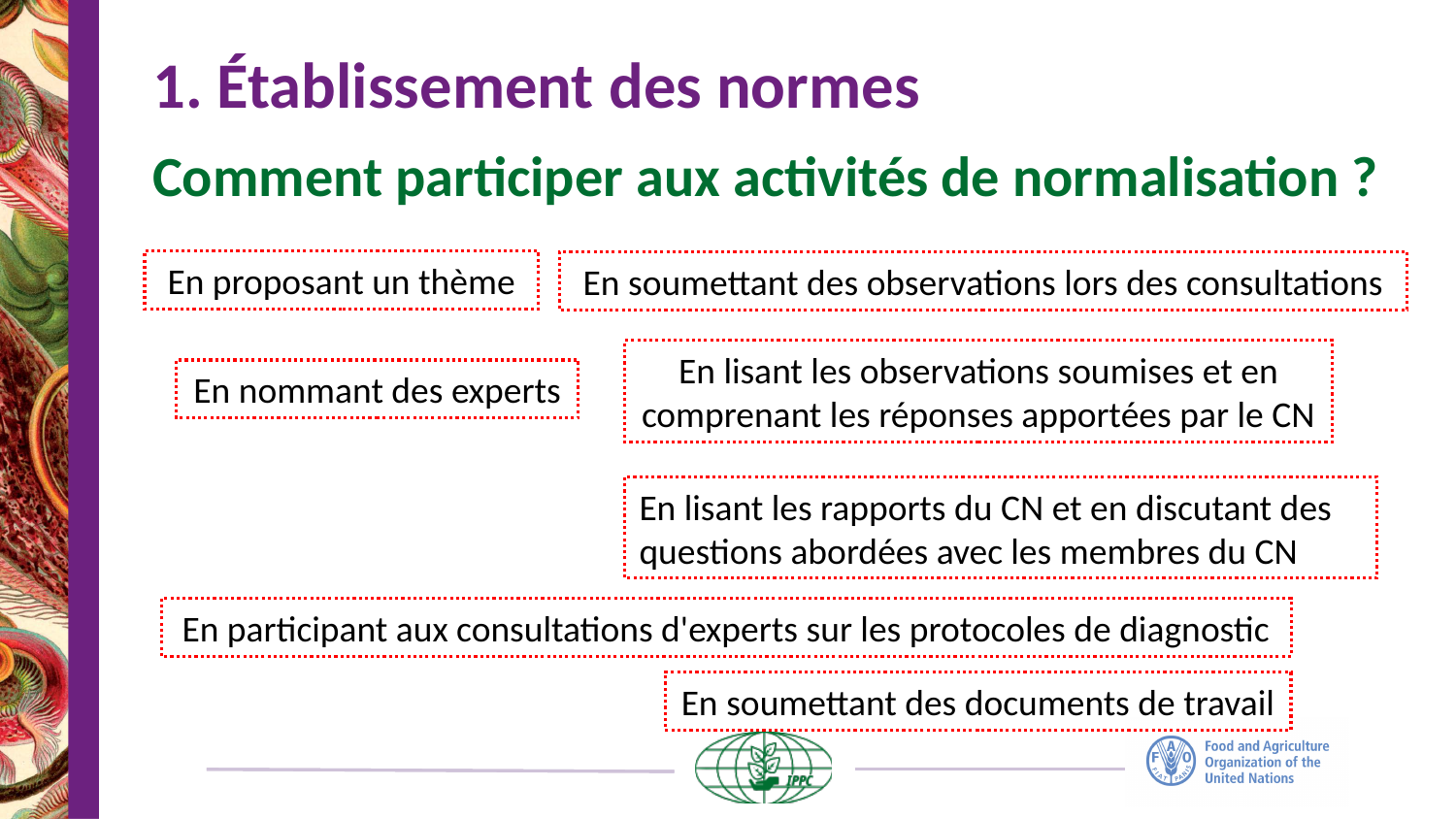

# 1. Établissement des normes
Comment participer aux activités de normalisation ?
En proposant un thème
En soumettant des observations lors des consultations
En lisant les observations soumises et en comprenant les réponses apportées par le CN
En nommant des experts
En lisant les rapports du CN et en discutant des questions abordées avec les membres du CN
En participant aux consultations d'experts sur les protocoles de diagnostic
En soumettant des documents de travail